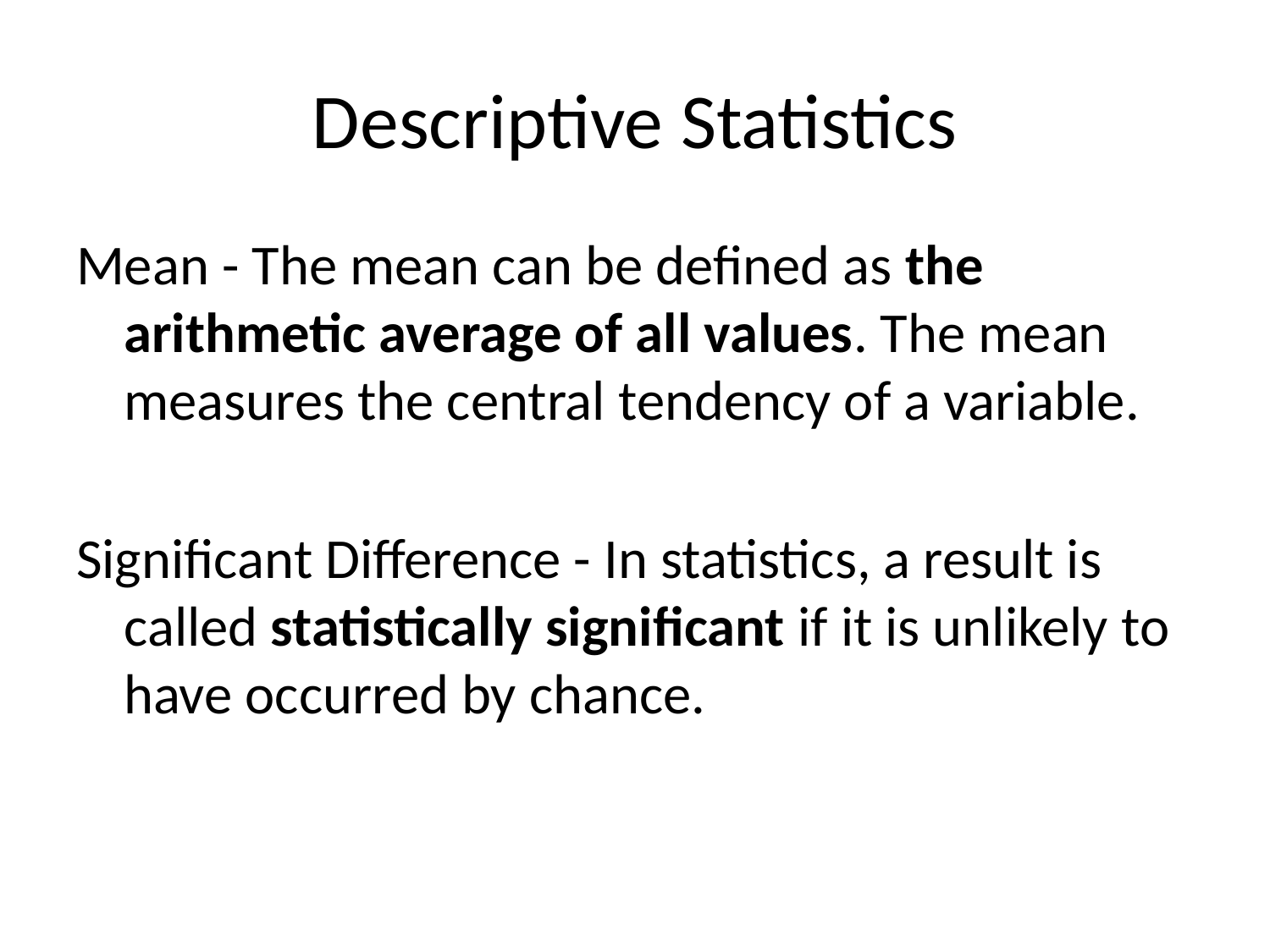

# Descriptive Statistics
Mean - The mean can be defined as the arithmetic average of all values. The mean measures the central tendency of a variable.

Significant Difference - In statistics, a result is called statistically significant if it is unlikely to have occurred by chance.